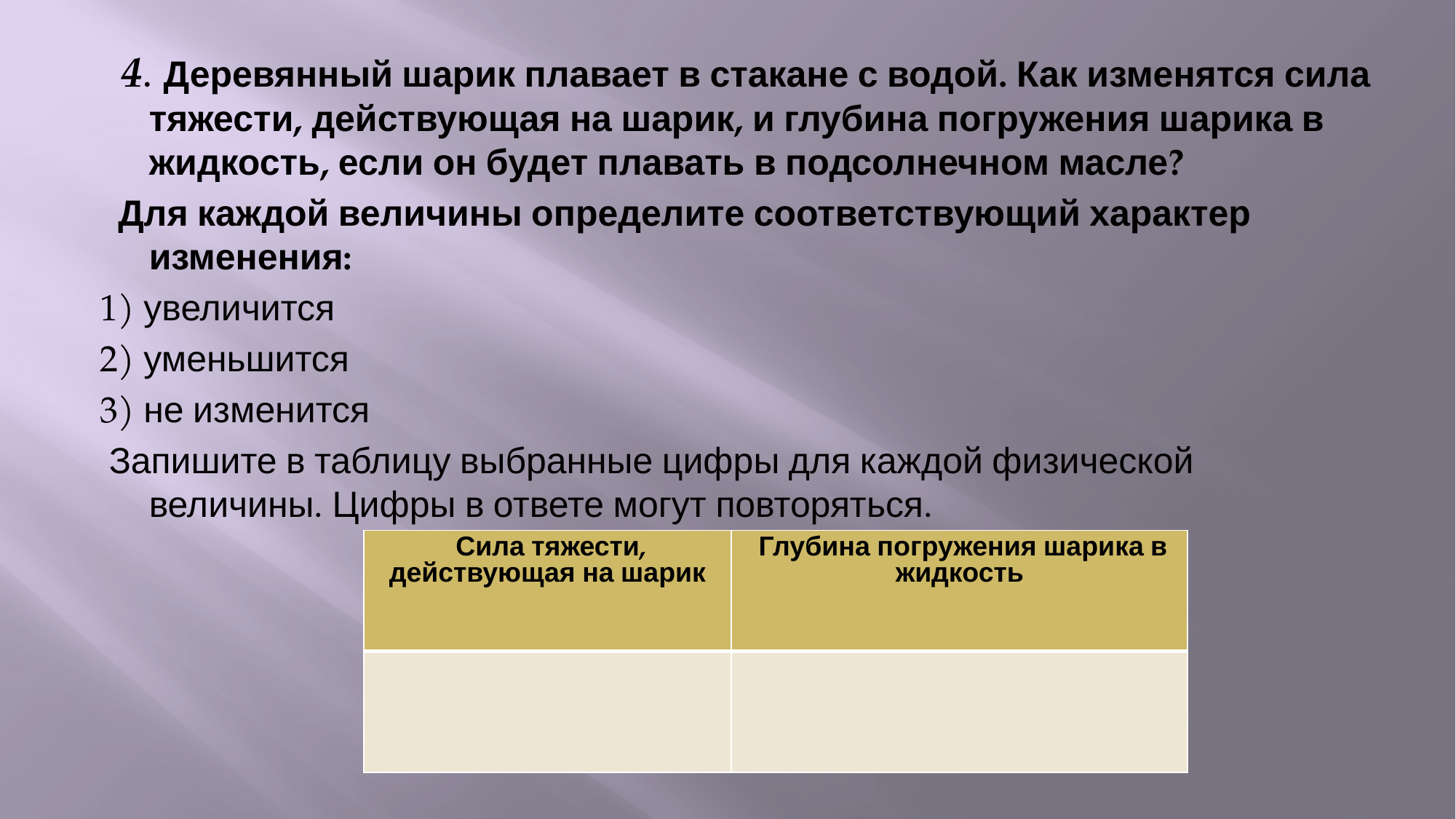

#
  4. Деревянный шарик плавает в стакане с водой. Как изменятся сила тяжести, действующая на шарик, и глубина погружения шарика в жидкость, если он будет плавать в подсолнечном масле?
  Для каждой величины определите соответствующий характер изменения:
1) увеличится
2) уменьшится
3) не изменится
 Запишите в таблицу выбранные цифры для каждой физической величины. Цифры в ответе могут повторяться.

| Сила тяжести, действующая на шарик | Глубина погружения шарика в жидкость |
| --- | --- |
|  |  |